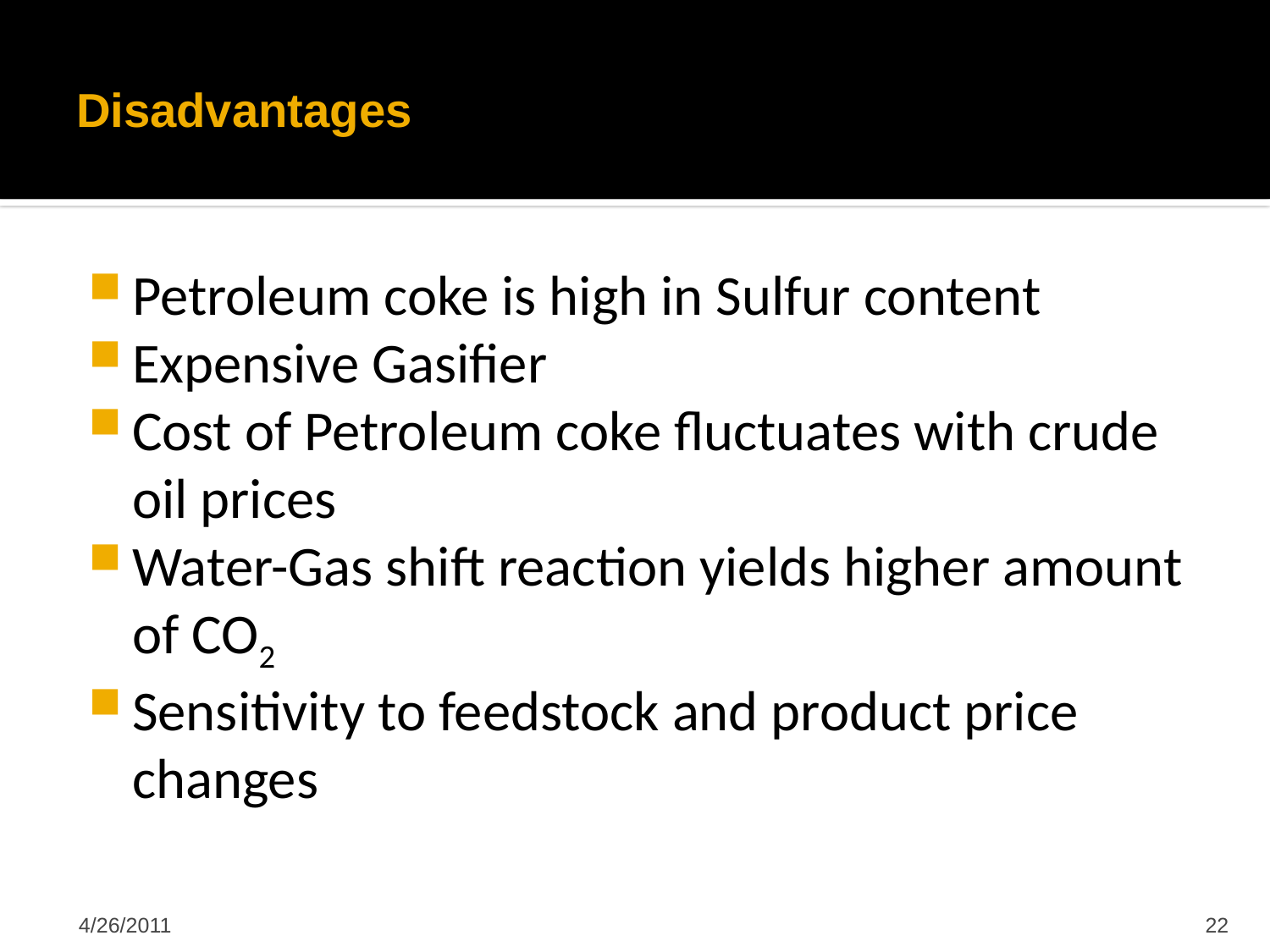

# Disadvantages
Petroleum coke is high in Sulfur content
Expensive Gasifier
Cost of Petroleum coke fluctuates with crude oil prices
Water-Gas shift reaction yields higher amount of CO2
Sensitivity to feedstock and product price changes

4/26/2011
22